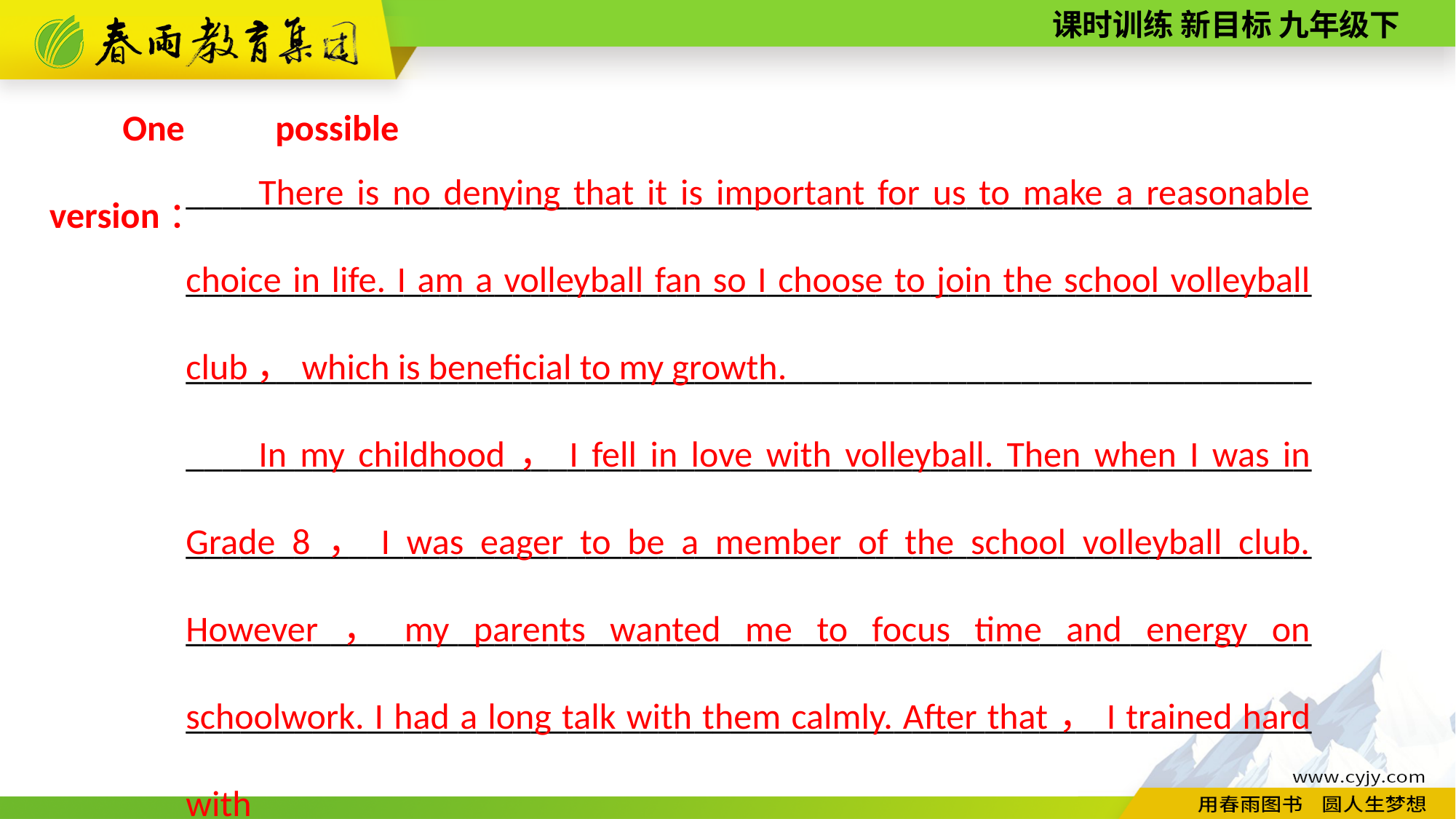

One possible version：
______________________________________________________________
______________________________________________________________
______________________________________________________________
______________________________________________________________
______________________________________________________________
______________________________________________________________
______________________________________________________________
There is no denying that it is important for us to make a reasonable choice in life. I am a volleyball fan so I choose to join the school volleyball club，which is beneficial to my growth.
In my childhood，I fell in love with volleyball. Then when I was in Grade 8，I was eager to be a member of the school volleyball club. However，my parents wanted me to focus time and energy on schoolwork. I had a long talk with them calmly. After that，I trained hard with